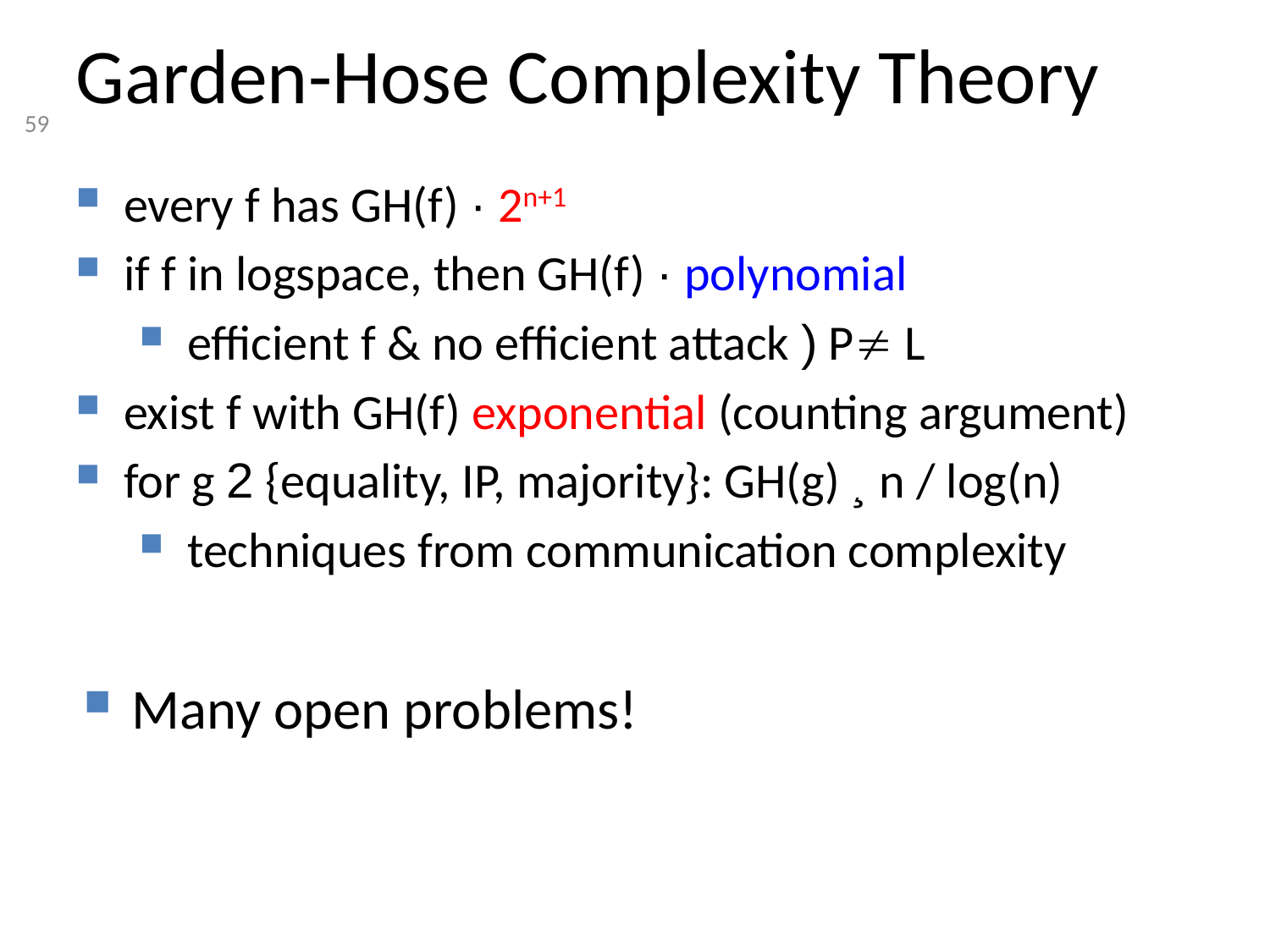

# Garden-Hose Complexity Theory
every f has GH(f) · 2n+1
if f in logspace, then GH(f) · polynomial
efficient f & no efficient attack ) P≠ L
exist f with GH(f) exponential (counting argument)
for g 2 {equality, IP, majority}: GH(g) ¸ n / log(n)
techniques from communication complexity

Many open problems!